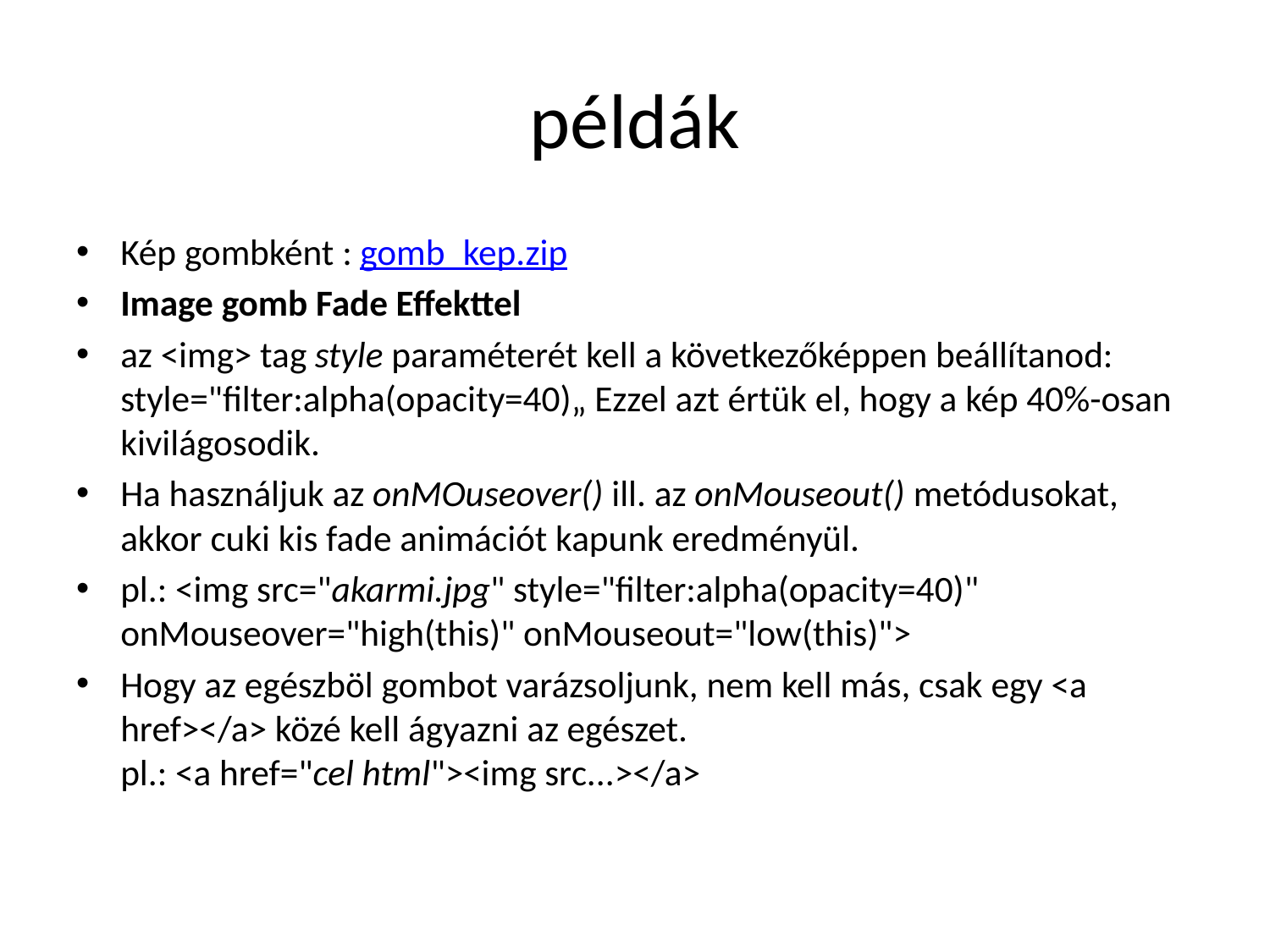

# példák
Kép gombként : gomb_kep.zip
Image gomb Fade Effekttel
az <img> tag style paraméterét kell a következőképpen beállítanod:
style="filter:alpha(opacity=40)„ Ezzel azt értük el, hogy a kép 40%-osan kivilágosodik.
Ha használjuk az onMOuseover() ill. az onMouseout() metódusokat, akkor cuki kis fade animációt kapunk eredményül.
pl.: <img src="akarmi.jpg" style="filter:alpha(opacity=40)" onMouseover="high(this)" onMouseout="low(this)">
Hogy az egészböl gombot varázsoljunk, nem kell más, csak egy <a href></a> közé kell ágyazni az egészet.
pl.: <a href="cel html"><img src...></a>